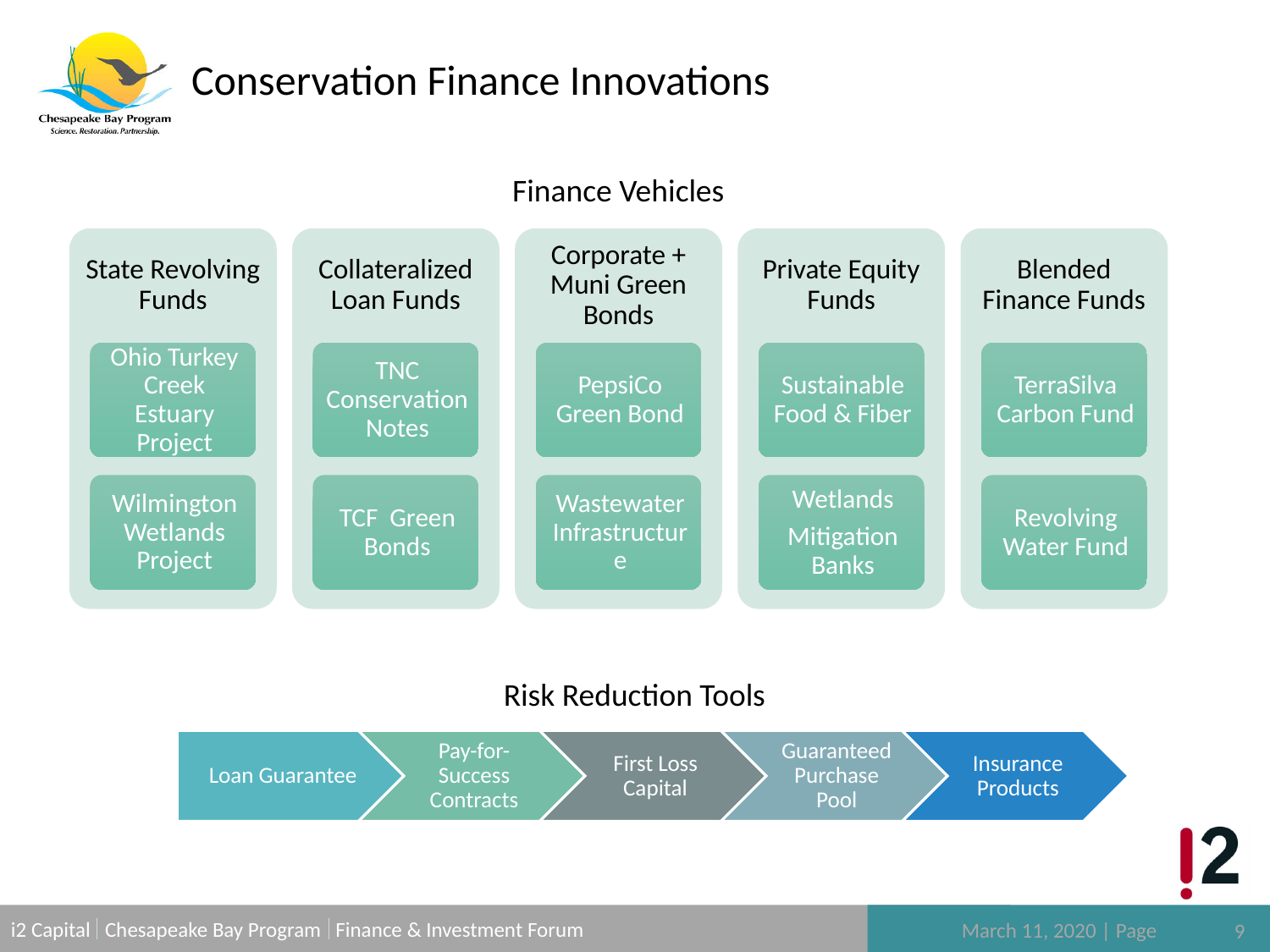

# Conservation Finance Innovations
Finance Vehicles
State Revolving Funds
Ohio Turkey Creek Estuary Project
Wilmington Wetlands Project
Collateralized Loan Funds
TNC Conservation Notes
TCF  Green Bonds
Corporate + Muni Green Bonds
PepsiCo Green Bond
Wastewater Infrastructure
Private Equity Funds
Sustainable Food & Fiber
Wetlands
Mitigation Banks
Blended Finance Funds
TerraSilva Carbon Fund
Revolving Water Fund
Loan Guarantee
Pay-for- Success Contracts
First Loss Capital
Guaranteed Purchase Pool
Insurance Products
Risk Reduction Tools
9